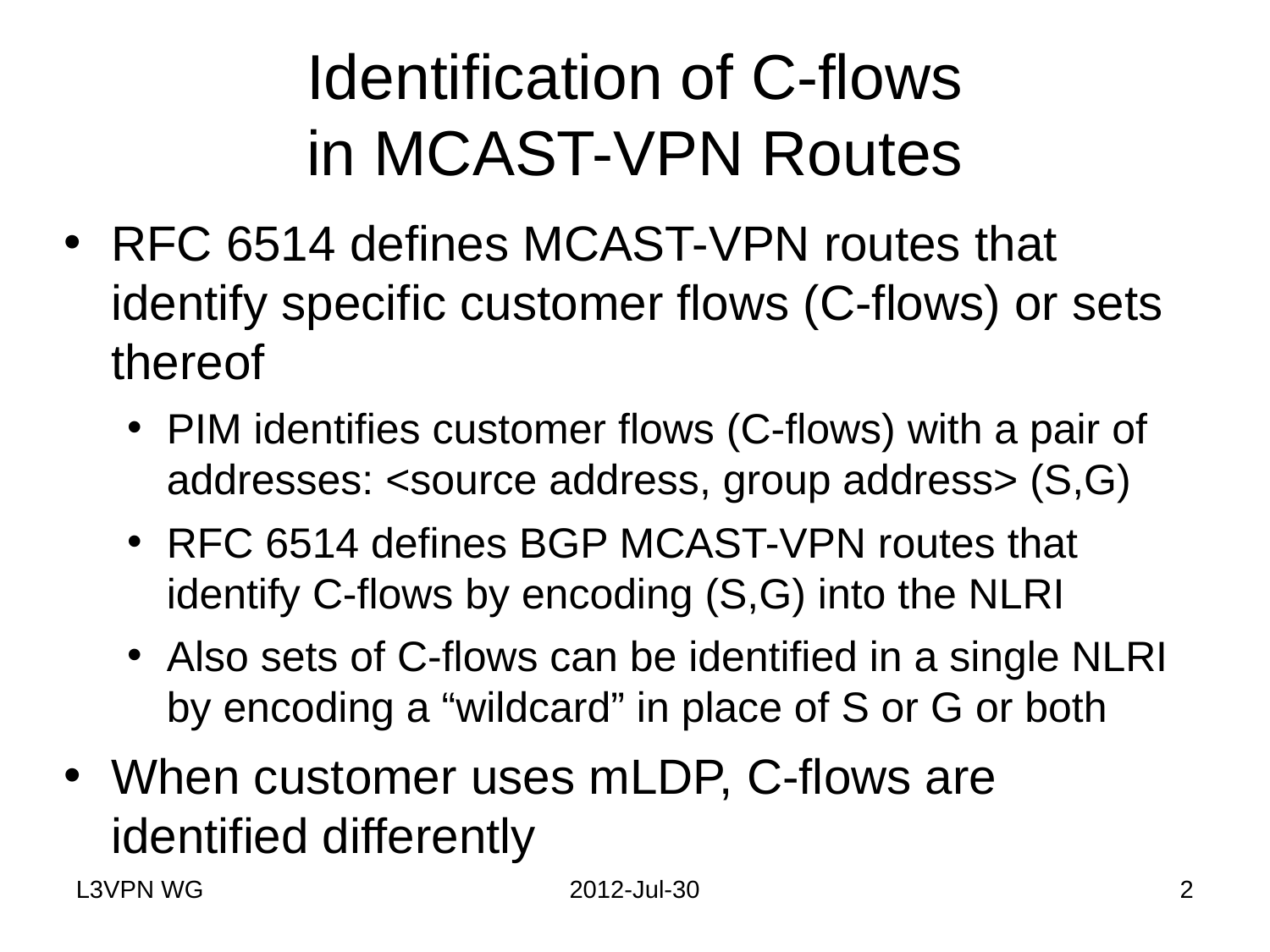

# Identification of C-flows in MCAST-VPN Routes
RFC 6514 defines MCAST-VPN routes that identify specific customer flows (C-flows) or sets thereof
PIM identifies customer flows (C-flows) with a pair of addresses: <source address, group address> (S,G)
RFC 6514 defines BGP MCAST-VPN routes that identify C-flows by encoding (S,G) into the NLRI
Also sets of C-flows can be identified in a single NLRI by encoding a “wildcard” in place of S or G or both
When customer uses mLDP, C-flows are identified differently
L3VPN WG
2012-Jul-30
2